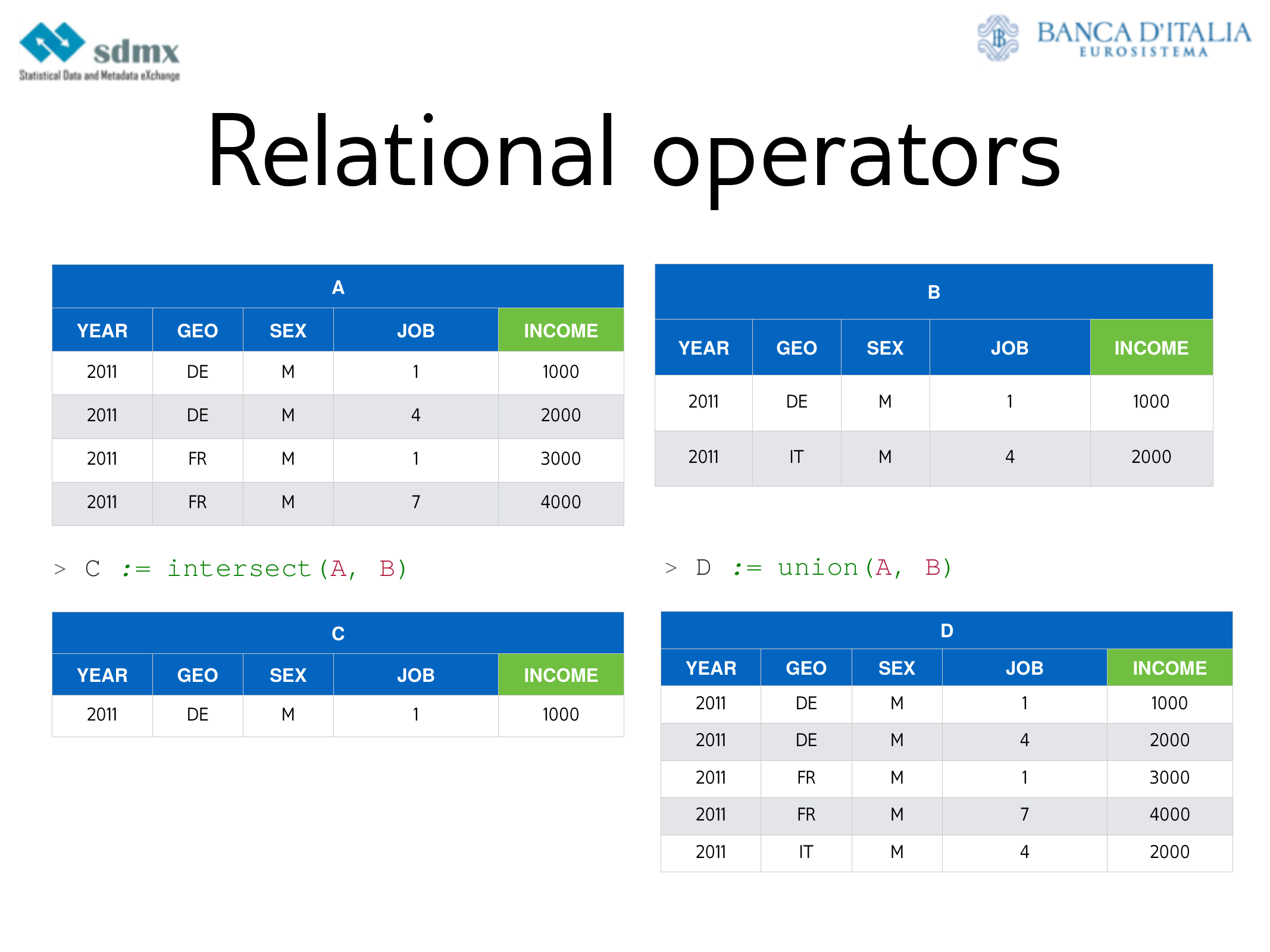

# Relational operators
| B |  |  |  |  |
| --- | --- | --- | --- | --- |
| YEAR | GEO | SEX | JOB | INCOME |
| 2011 | DE | M | 1 | 1000 |
| 2011 | IT | M | 4 | 2000 |
| A |  |  |  |  |
| --- | --- | --- | --- | --- |
| YEAR | GEO | SEX | JOB | INCOME |
| 2011 | DE | M | 1 | 1000 |
| 2011 | DE | M | 4 | 2000 |
| 2011 | FR | M | 1 | 3000 |
| 2011 | FR | M | 7 | 4000 |

> D := union(A, B)

> C := intersect(A, B)
| D |  |  |  |  |
| --- | --- | --- | --- | --- |
| YEAR | GEO | SEX | JOB | INCOME |
| 2011 | DE | M | 1 | 1000 |
| 2011 | DE | M | 4 | 2000 |
| 2011 | FR | M | 1 | 3000 |
| 2011 | FR | M | 7 | 4000 |
| 2011 | IT | M | 4 | 2000 |
| C |  |  |  |  |
| --- | --- | --- | --- | --- |
| YEAR | GEO | SEX | JOB | INCOME |
| 2011 | DE | M | 1 | 1000 |
33